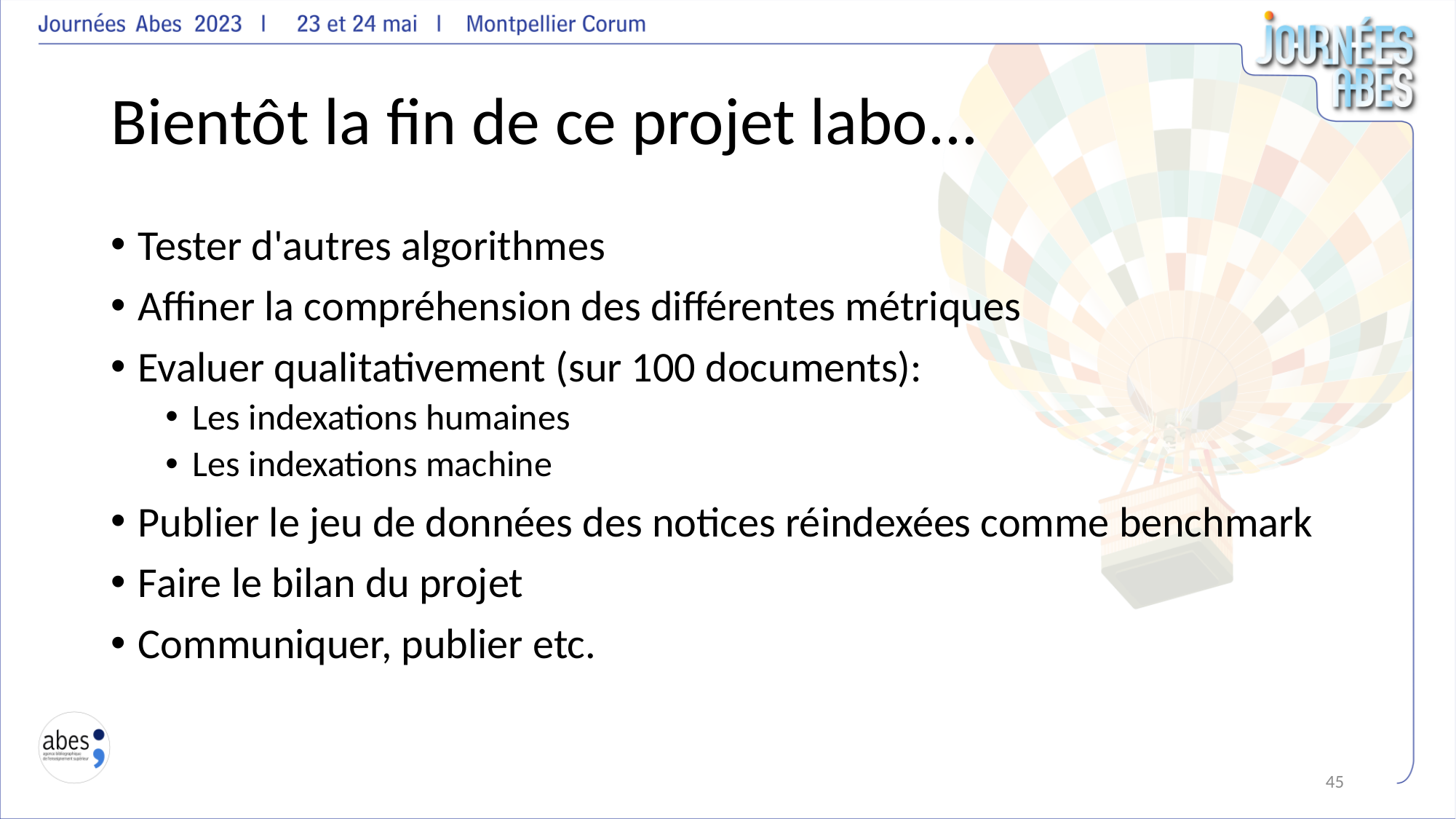

# Bientôt la fin de ce projet labo...
Tester d'autres algorithmes
Affiner la compréhension des différentes métriques
Evaluer qualitativement (sur 100 documents):
Les indexations humaines
Les indexations machine
Publier le jeu de données des notices réindexées comme benchmark
Faire le bilan du projet
Communiquer, publier etc.

45